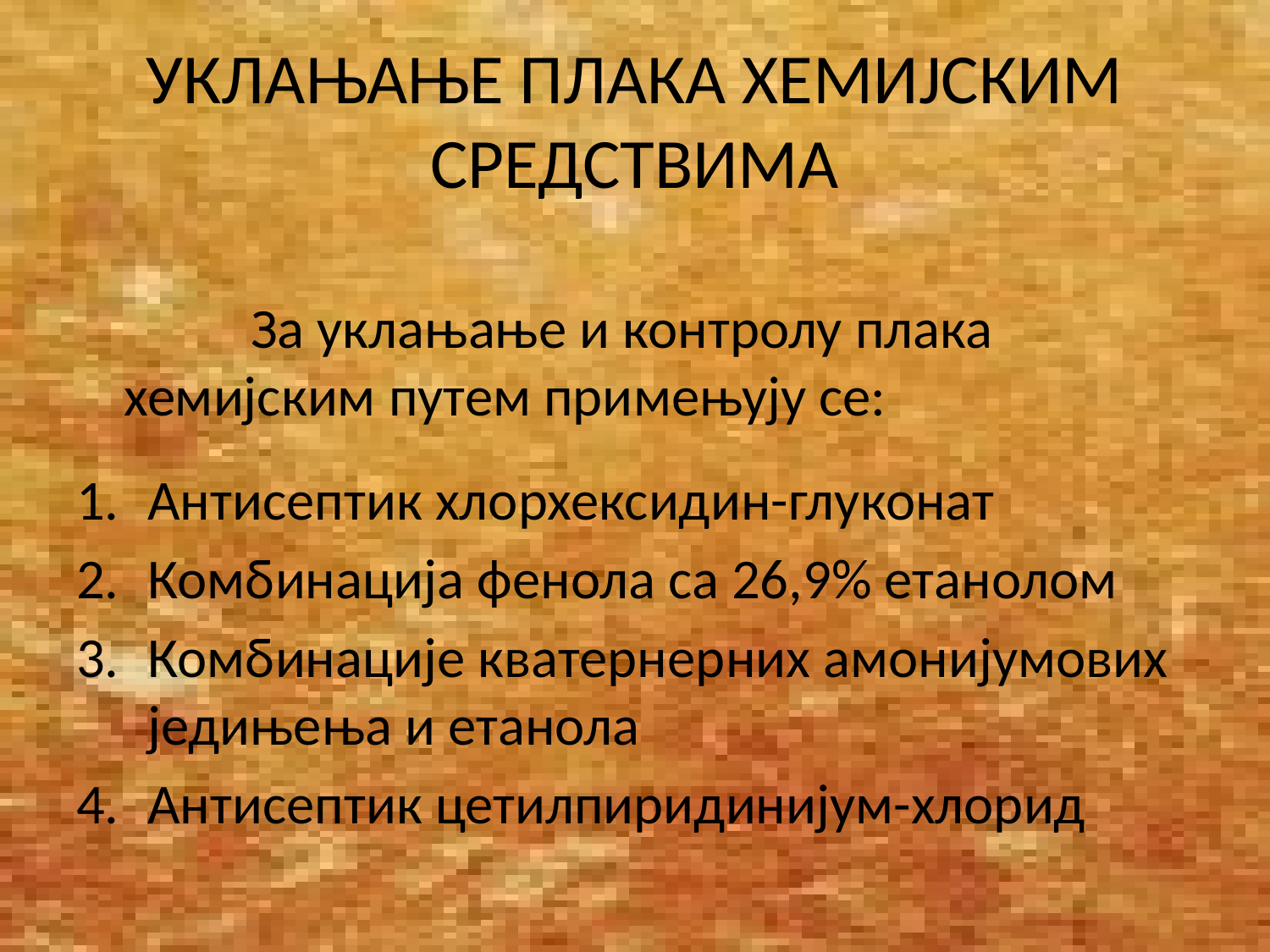

# УКЛАЊАЊЕ ПЛАКА ХЕМИЈСКИМ СРЕДСТВИМА
		За уклањање и контролу плака хемијским путем примењују се:

Антисептик хлорхексидин-глуконат
Комбинација фенола са 26,9% етанолом
Комбинације кватернерних амонијумових једињења и етанола
Антисептик цетилпиридинијум-хлорид